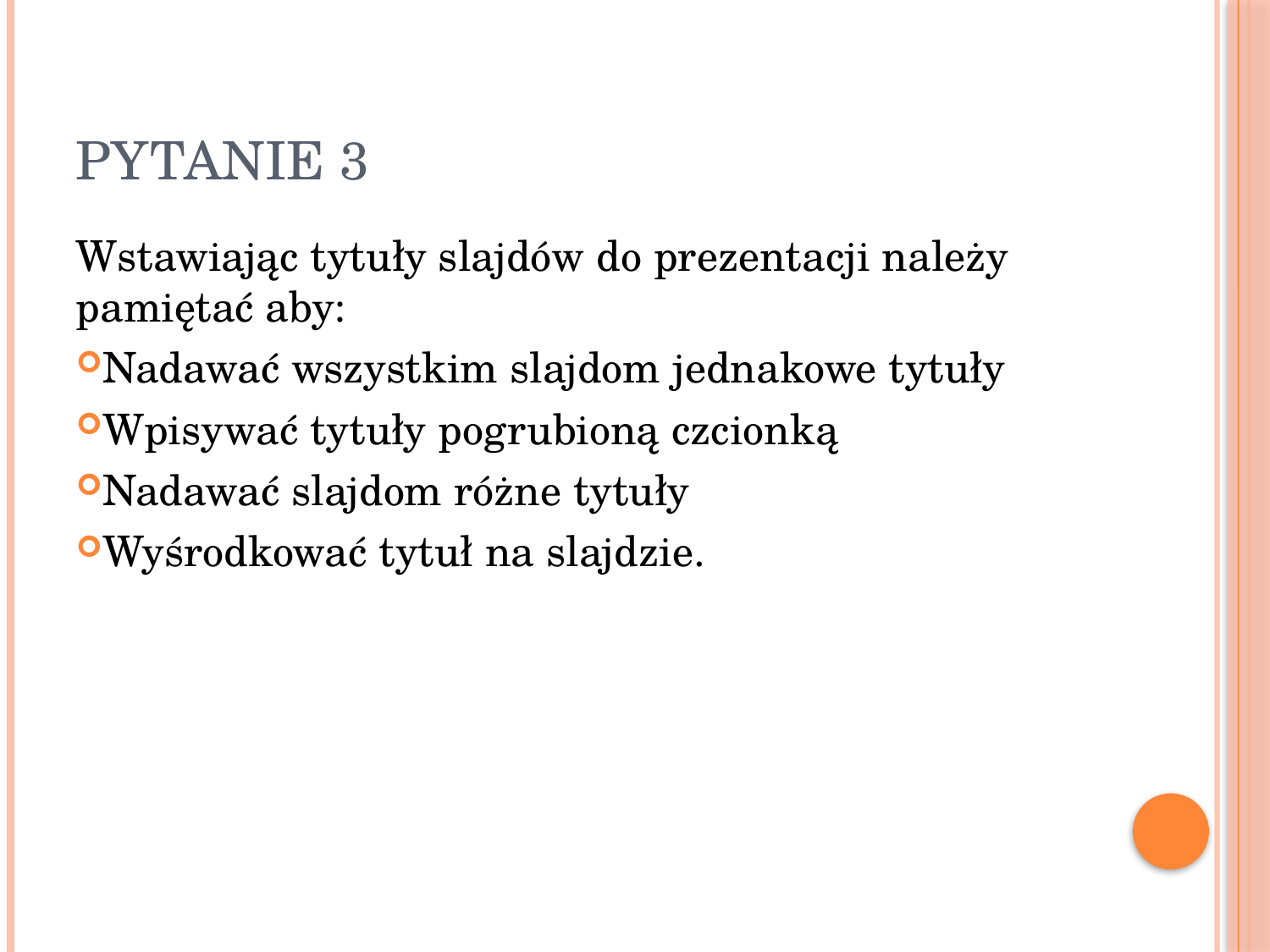

# Pytanie 3
Wstawiając tytuły slajdów do prezentacji należy pamiętać aby:
Nadawać wszystkim slajdom jednakowe tytuły
Wpisywać tytuły pogrubioną czcionką
Nadawać slajdom różne tytuły
Wyśrodkować tytuł na slajdzie.